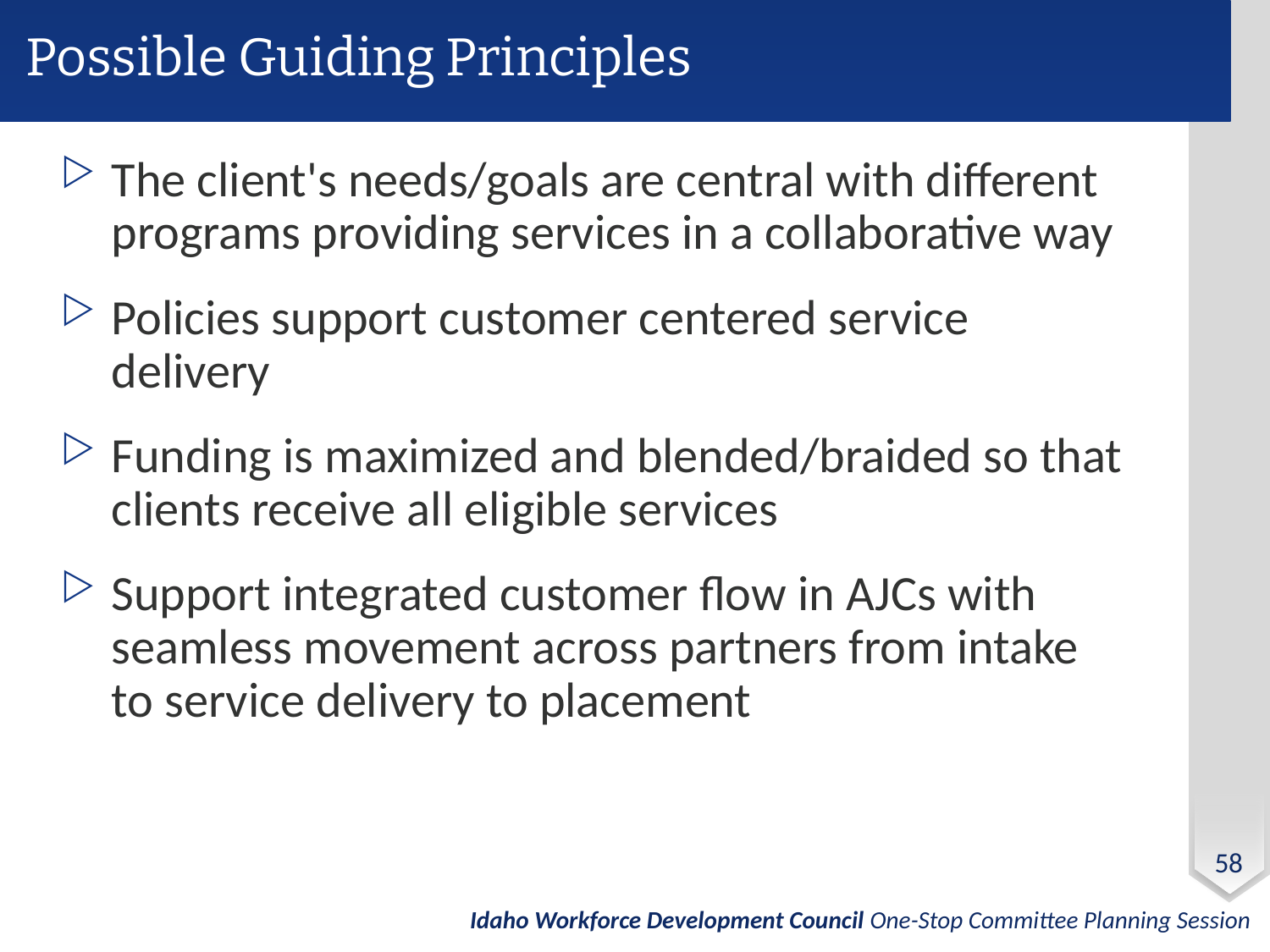

# Possible Guiding Principles
The client's needs/goals are central with different programs providing services in a collaborative way
Policies support customer centered service delivery
Funding is maximized and blended/braided so that clients receive all eligible services
Support integrated customer flow in AJCs with seamless movement across partners from intake to service delivery to placement
58